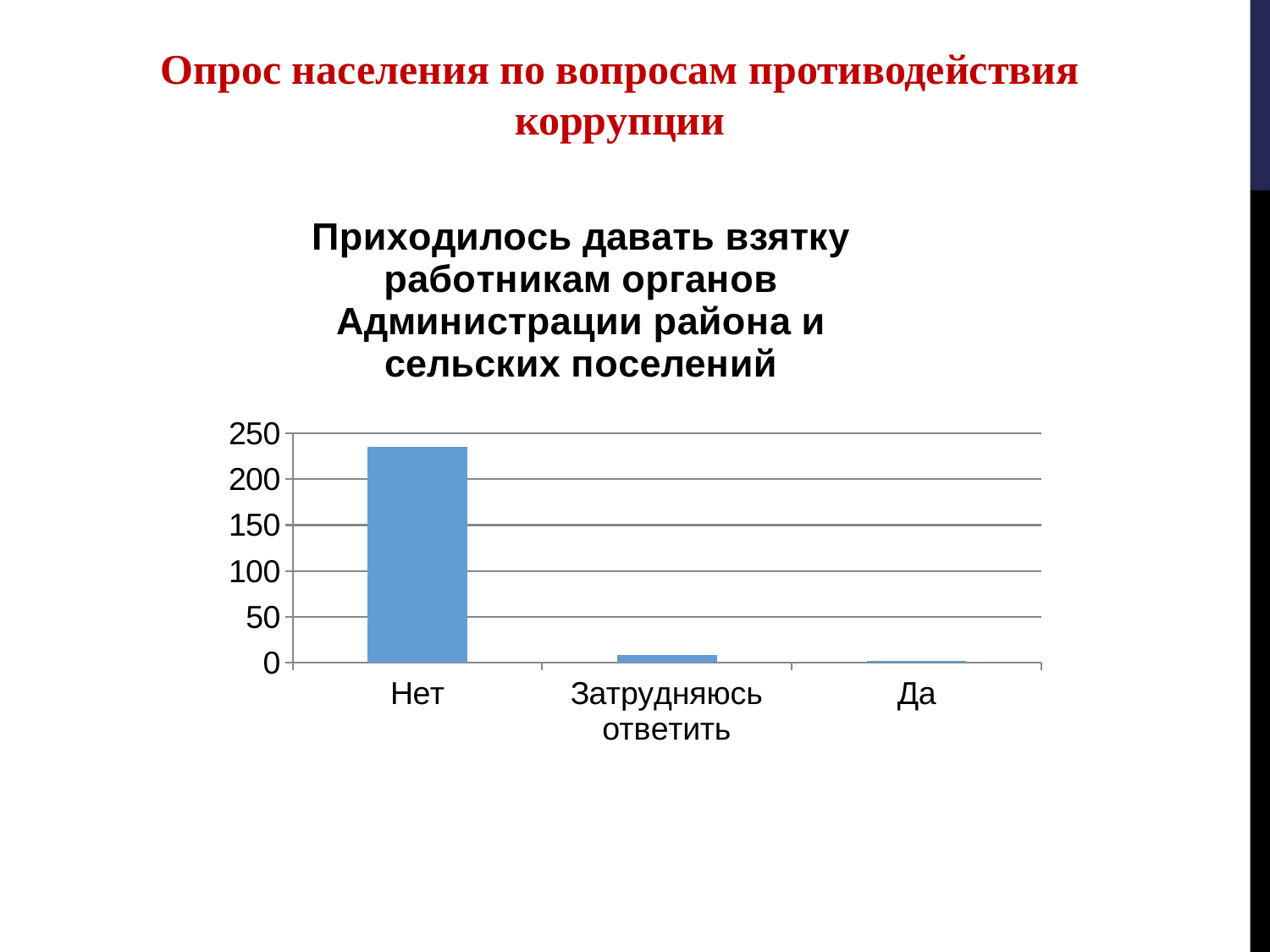

Опрос населения по вопросам противодействия коррупции

### Chart: Приходилось давать взятку работникам органов Администрации района и сельских поселений

| Category | Ряд 1 |
|---|---|
| Нет | 235.0 |
| Затрудняюсь ответить | 9.0 |
| Да | 2.0 |